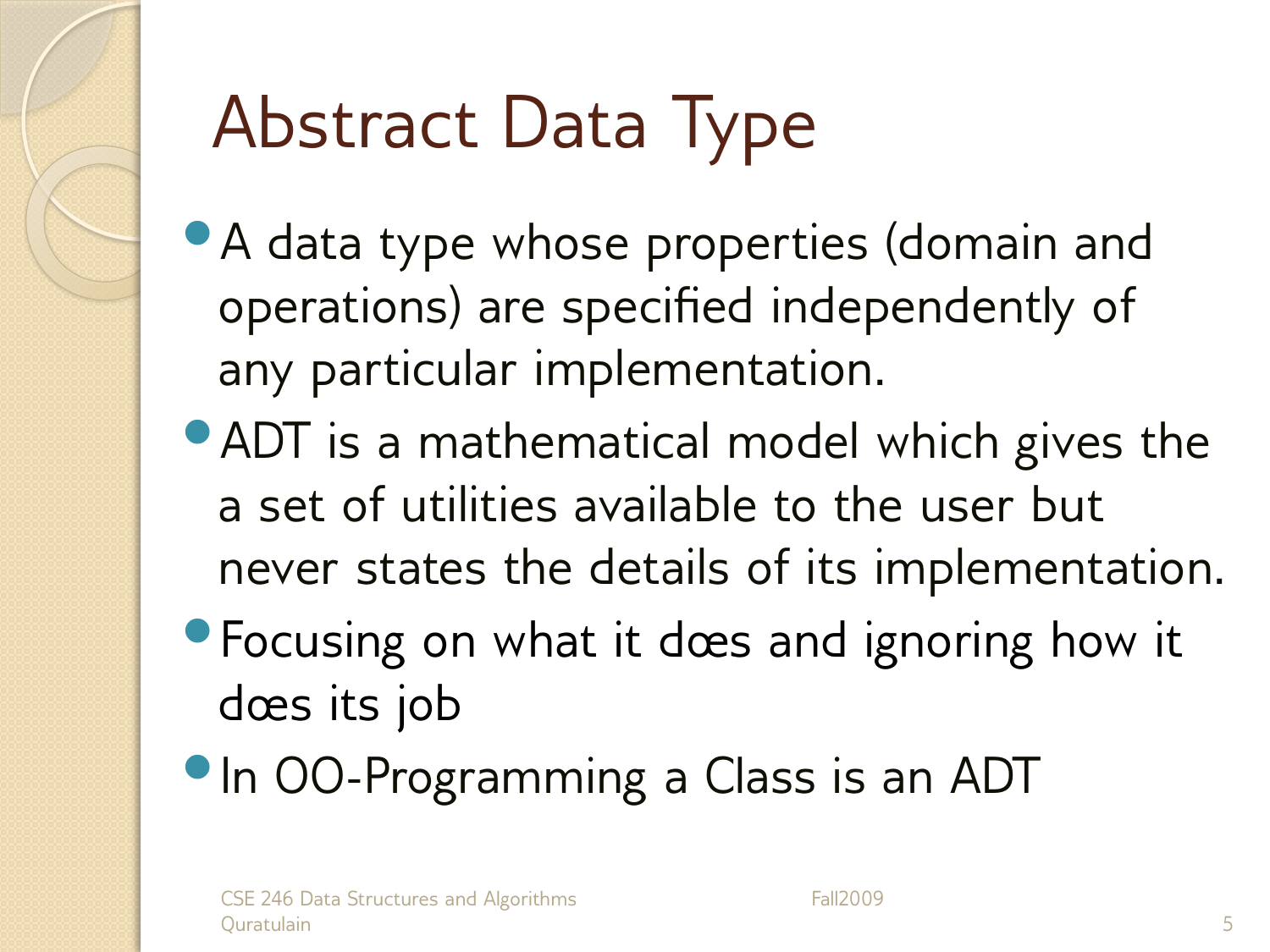

# Abstract Data Type
A data type whose properties (domain and operations) are specified independently of any particular implementation.
ADT is a mathematical model which gives the a set of utilities available to the user but never states the details of its implementation.
Focusing on what it does and ignoring how it does its job
In OO-Programming a Class is an ADT
CSE 246 Data Structures and Algorithms                                     Fall2009                                     Quratulain
5